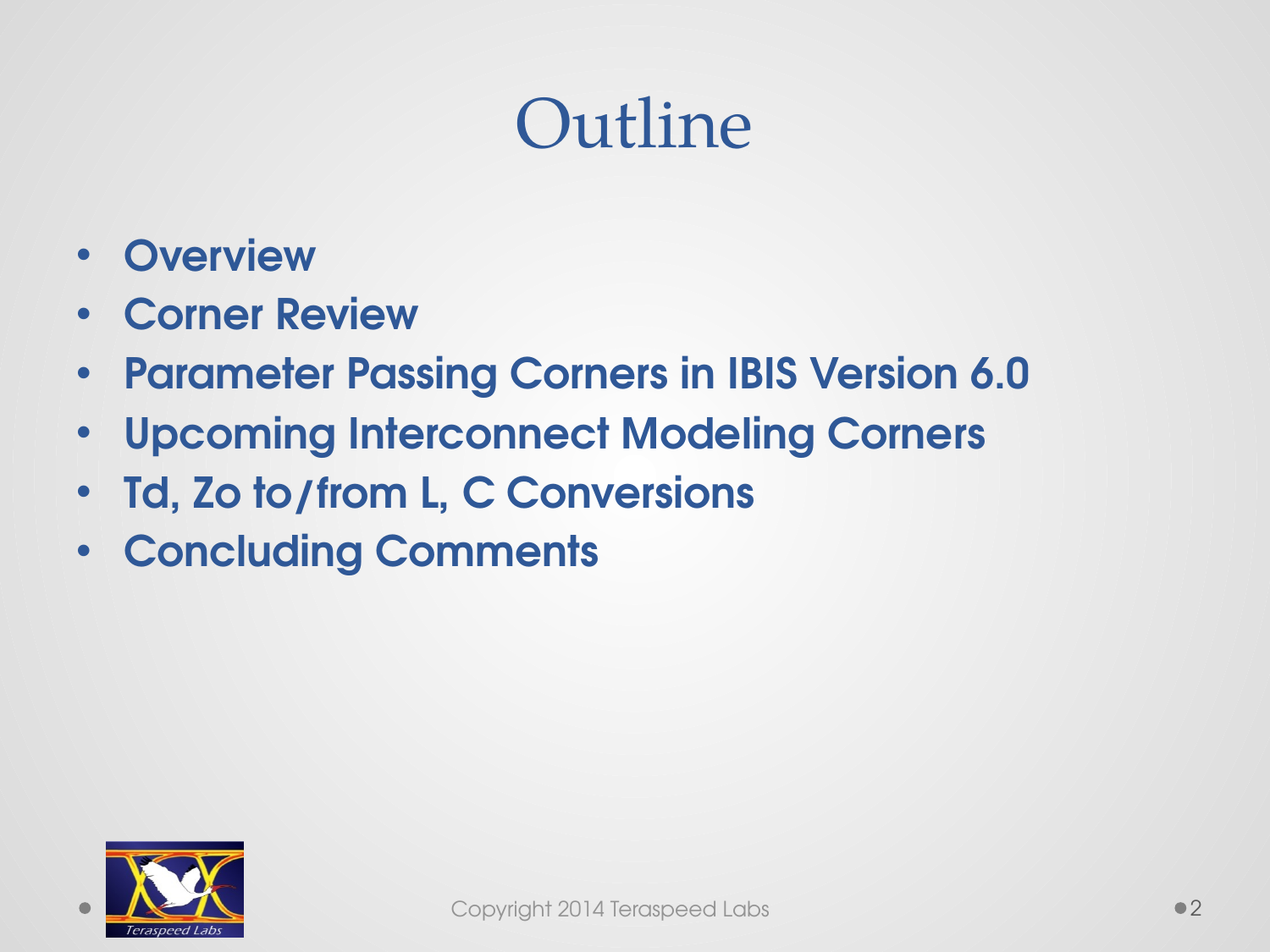

# Outline
Overview
Corner Review
Parameter Passing Corners in IBIS Version 6.0
Upcoming Interconnect Modeling Corners
Td, Zo to/from L, C Conversions
Concluding Comments

2
Copyright 2014 Teraspeed Labs